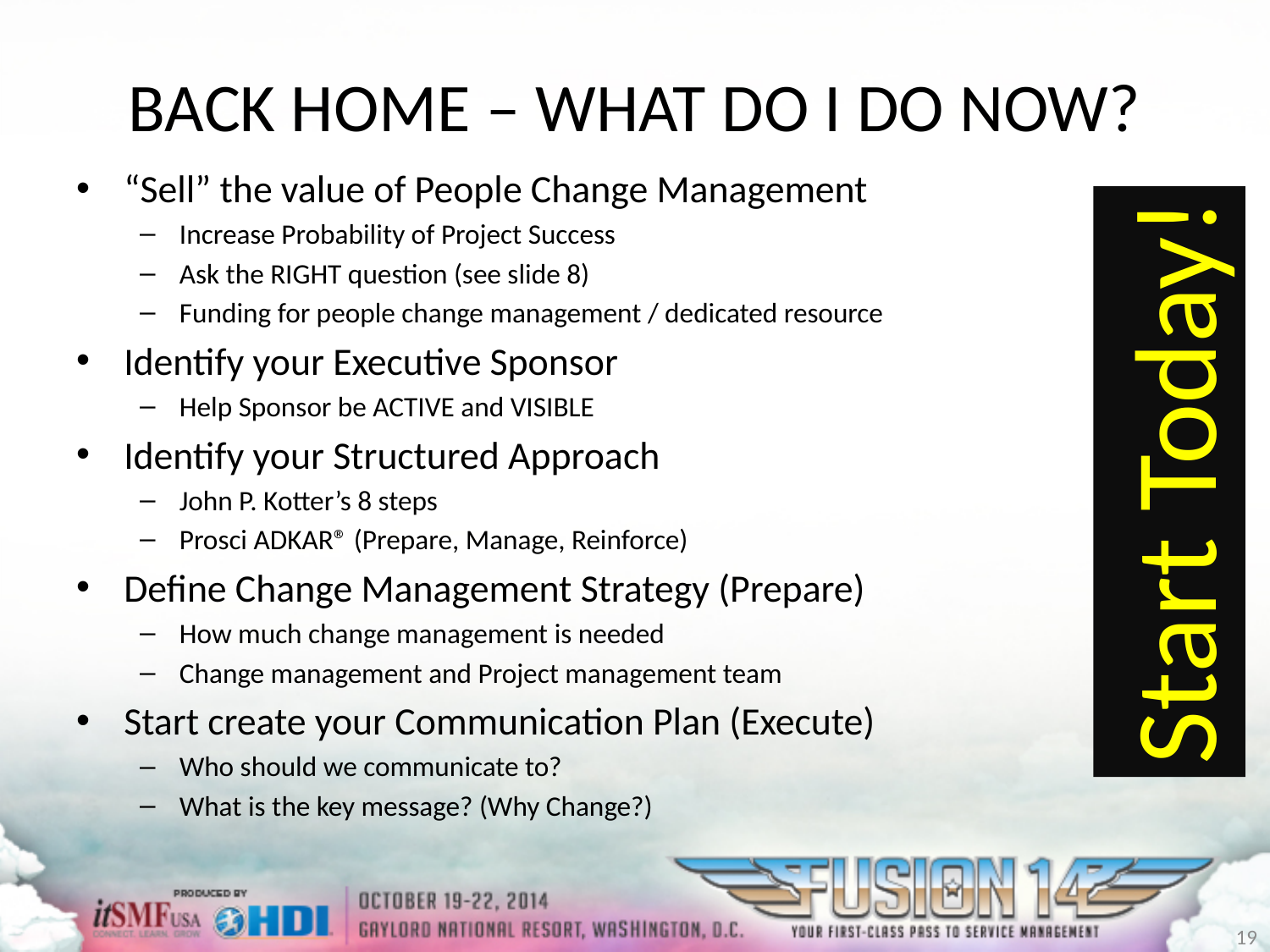

# BACK HOME – WHAT DO I DO NOW?
“Sell” the value of People Change Management
Increase Probability of Project Success
Ask the RIGHT question (see slide 8)
Funding for people change management / dedicated resource
Identify your Executive Sponsor
Help Sponsor be ACTIVE and VISIBLE
Identify your Structured Approach
John P. Kotter’s 8 steps
Prosci ADKAR® (Prepare, Manage, Reinforce)
Define Change Management Strategy (Prepare)
How much change management is needed
Change management and Project management team
Start create your Communication Plan (Execute)
Who should we communicate to?
What is the key message? (Why Change?)
Start Today!
19